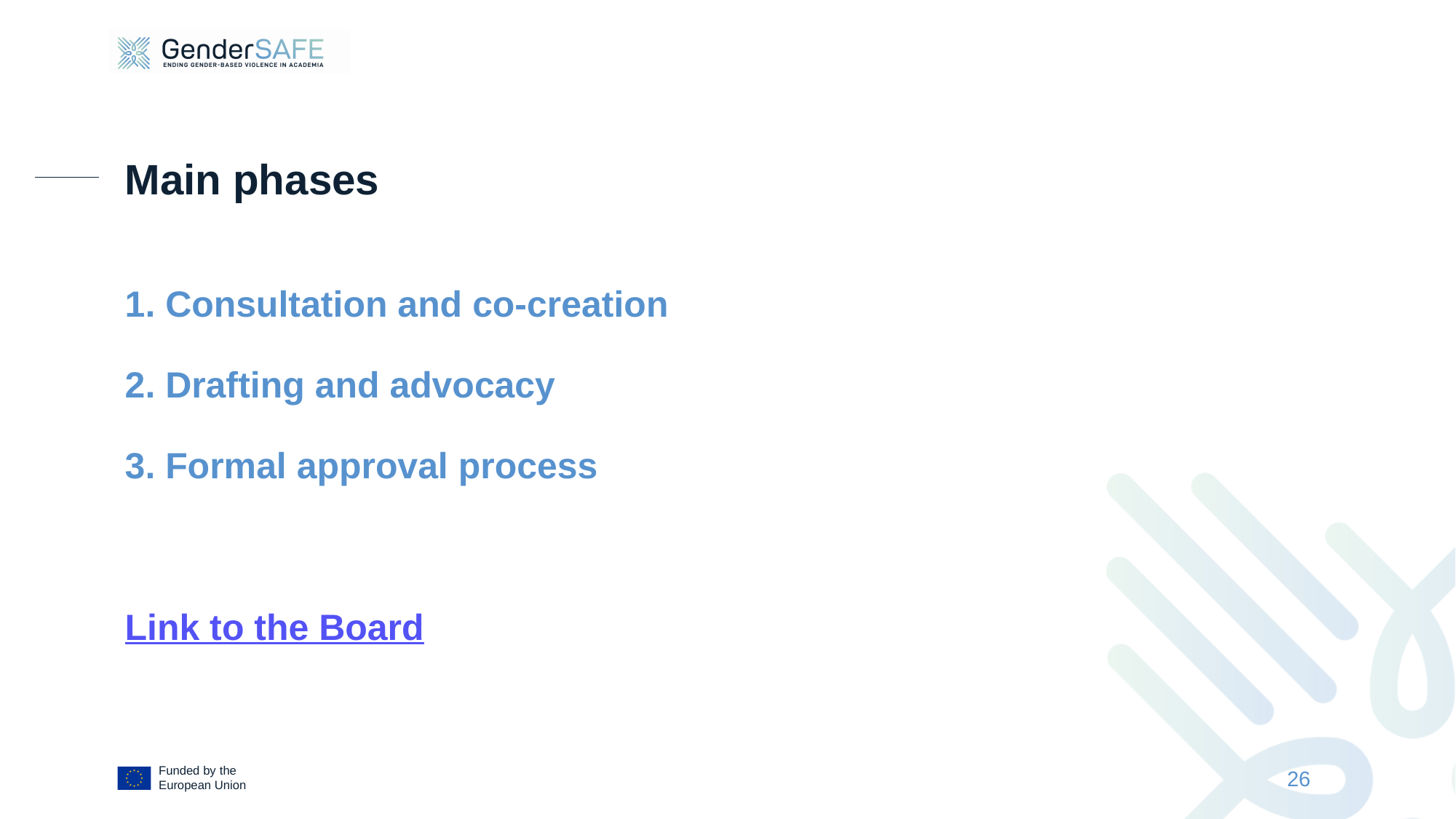

# Main phases
 Consultation and co-creation
 Drafting and advocacy
 Formal approval process

Link to the Board
26